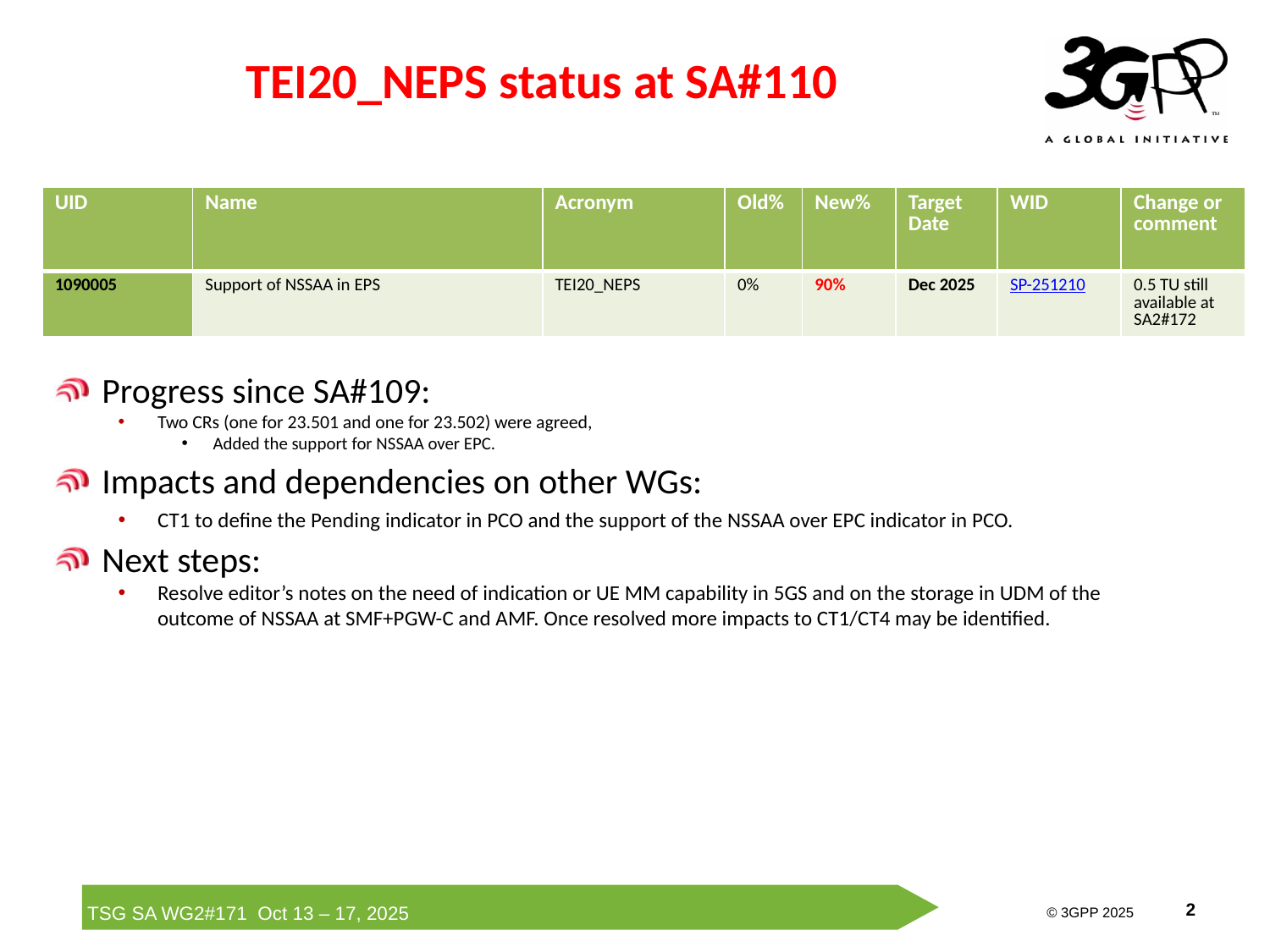

TEI20_NEPS status at SA#110
| UID | Name | Acronym | Old% | New% | Target Date | WID | Change or comment |
| --- | --- | --- | --- | --- | --- | --- | --- |
| 1090005 | Support of NSSAA in EPS | TEI20\_NEPS | 0% | 90% | Dec 2025 | SP-251210 | 0.5 TU still available at SA2#172 |
Progress since SA#109:
Two CRs (one for 23.501 and one for 23.502) were agreed,
Added the support for NSSAA over EPC.
Impacts and dependencies on other WGs:
CT1 to define the Pending indicator in PCO and the support of the NSSAA over EPC indicator in PCO.
Next steps:
Resolve editor’s notes on the need of indication or UE MM capability in 5GS and on the storage in UDM of the outcome of NSSAA at SMF+PGW-C and AMF. Once resolved more impacts to CT1/CT4 may be identified.